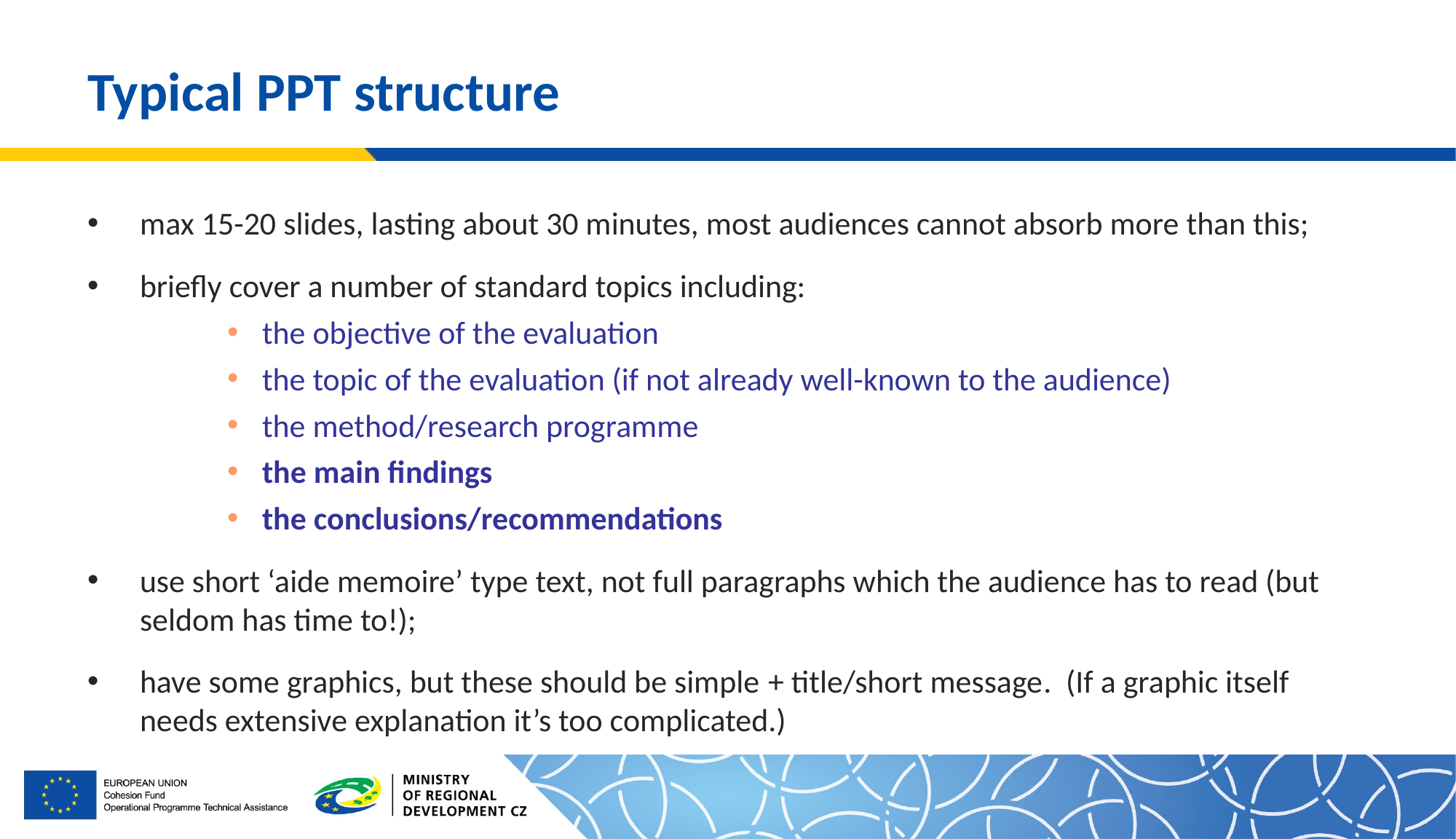

# Typical PPT structure
max 15-20 slides, lasting about 30 minutes, most audiences cannot absorb more than this;
briefly cover a number of standard topics including:
the objective of the evaluation
the topic of the evaluation (if not already well-known to the audience)
the method/research programme
the main findings
the conclusions/recommendations
use short ‘aide memoire’ type text, not full paragraphs which the audience has to read (but seldom has time to!);
have some graphics, but these should be simple + title/short message.  (If a graphic itself needs extensive explanation it’s too complicated.)